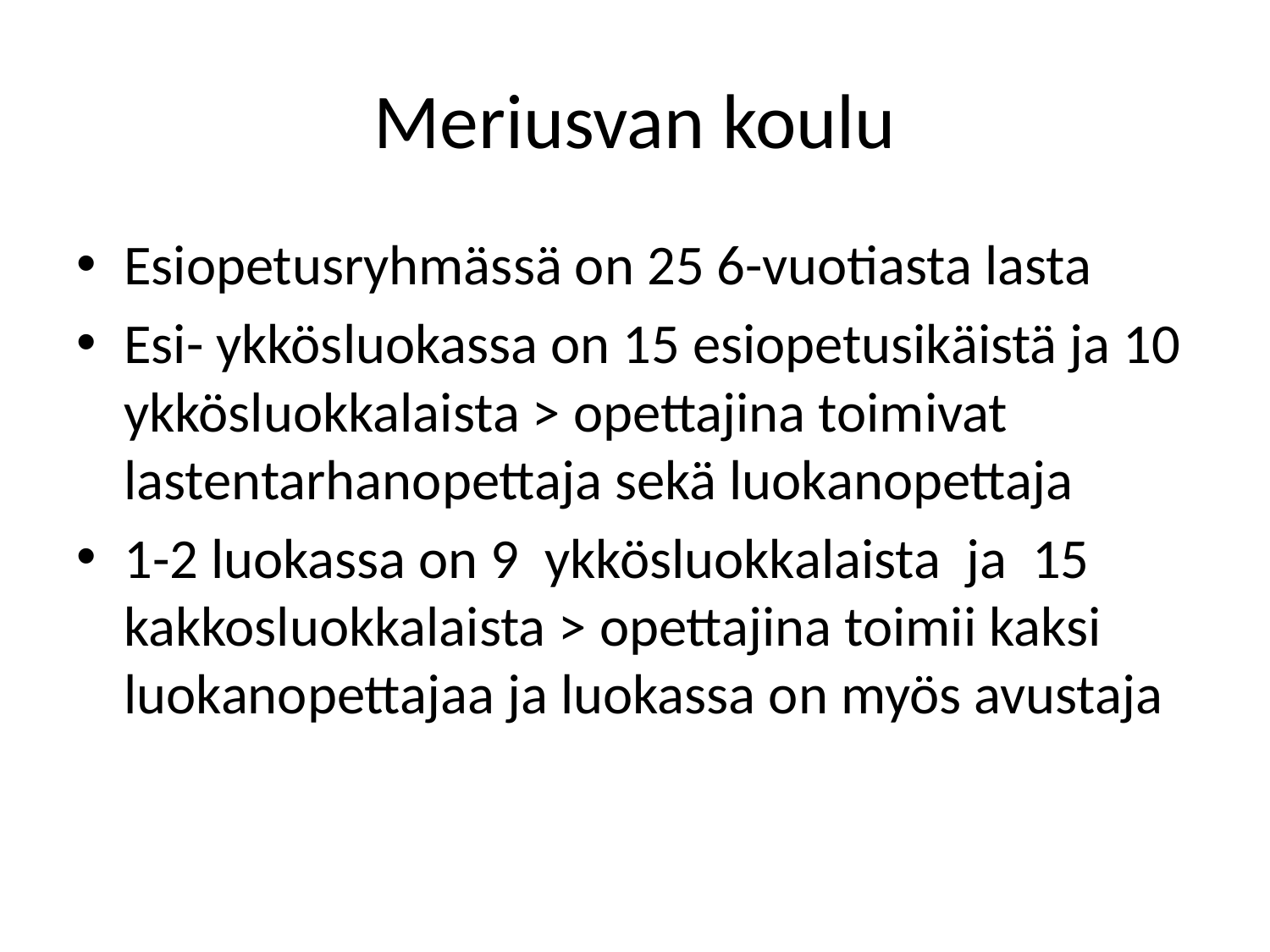

# Meriusvan koulu
Esiopetusryhmässä on 25 6-vuotiasta lasta
Esi- ykkösluokassa on 15 esiopetusikäistä ja 10 ykkösluokkalaista > opettajina toimivat lastentarhanopettaja sekä luokanopettaja
1-2 luokassa on 9  ykkösluokkalaista  ja  15 kakkosluokkalaista > opettajina toimii kaksi luokanopettajaa ja luokassa on myös avustaja